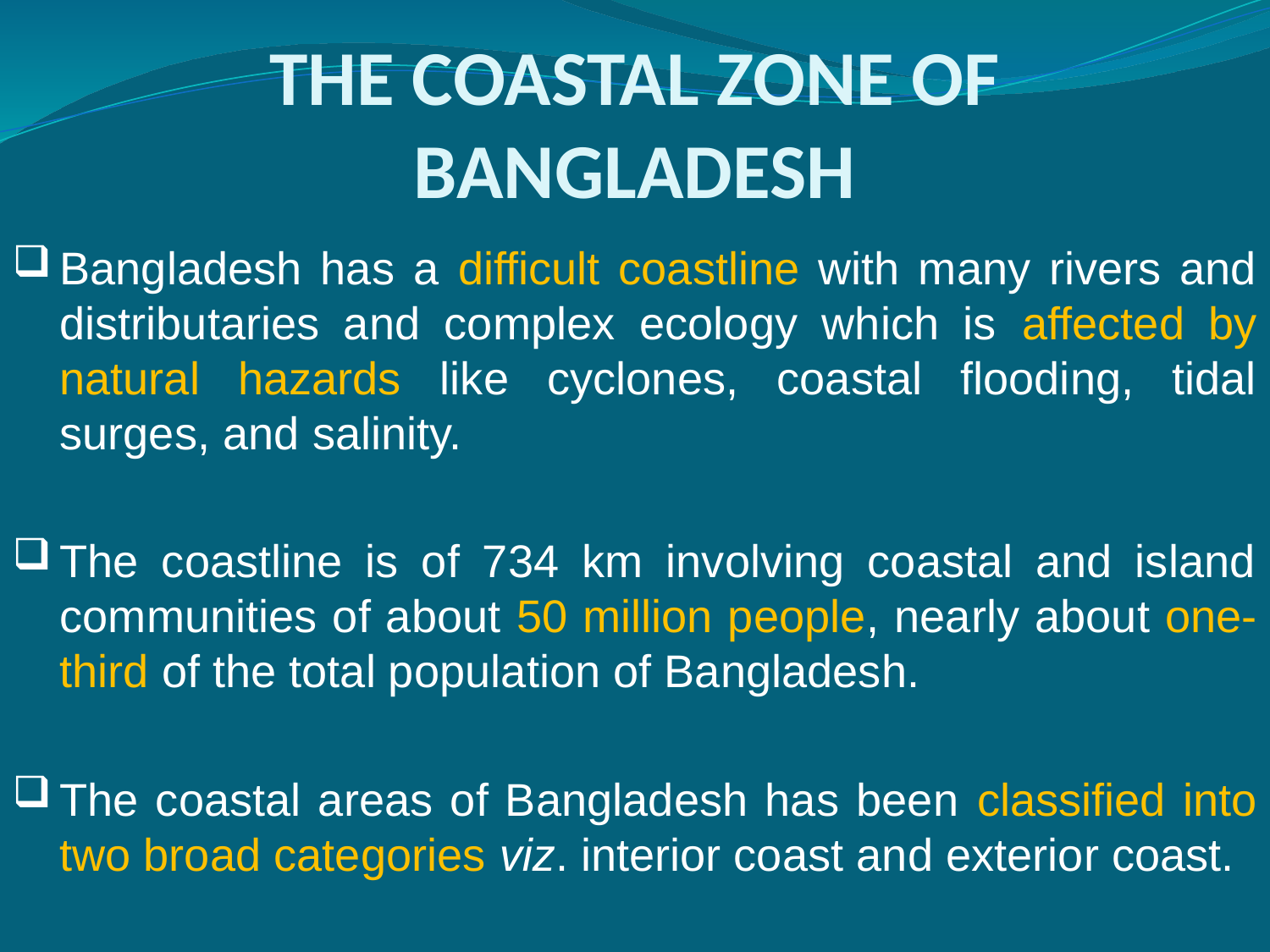

# THE COASTAL ZONE OF BANGLADESH
Bangladesh has a difficult coastline with many rivers and distributaries and complex ecology which is affected by natural hazards like cyclones, coastal flooding, tidal surges, and salinity.

The coastline is of 734 km involving coastal and island communities of about 50 million people, nearly about one-third of the total population of Bangladesh.

The coastal areas of Bangladesh has been classified into two broad categories viz. interior coast and exterior coast.